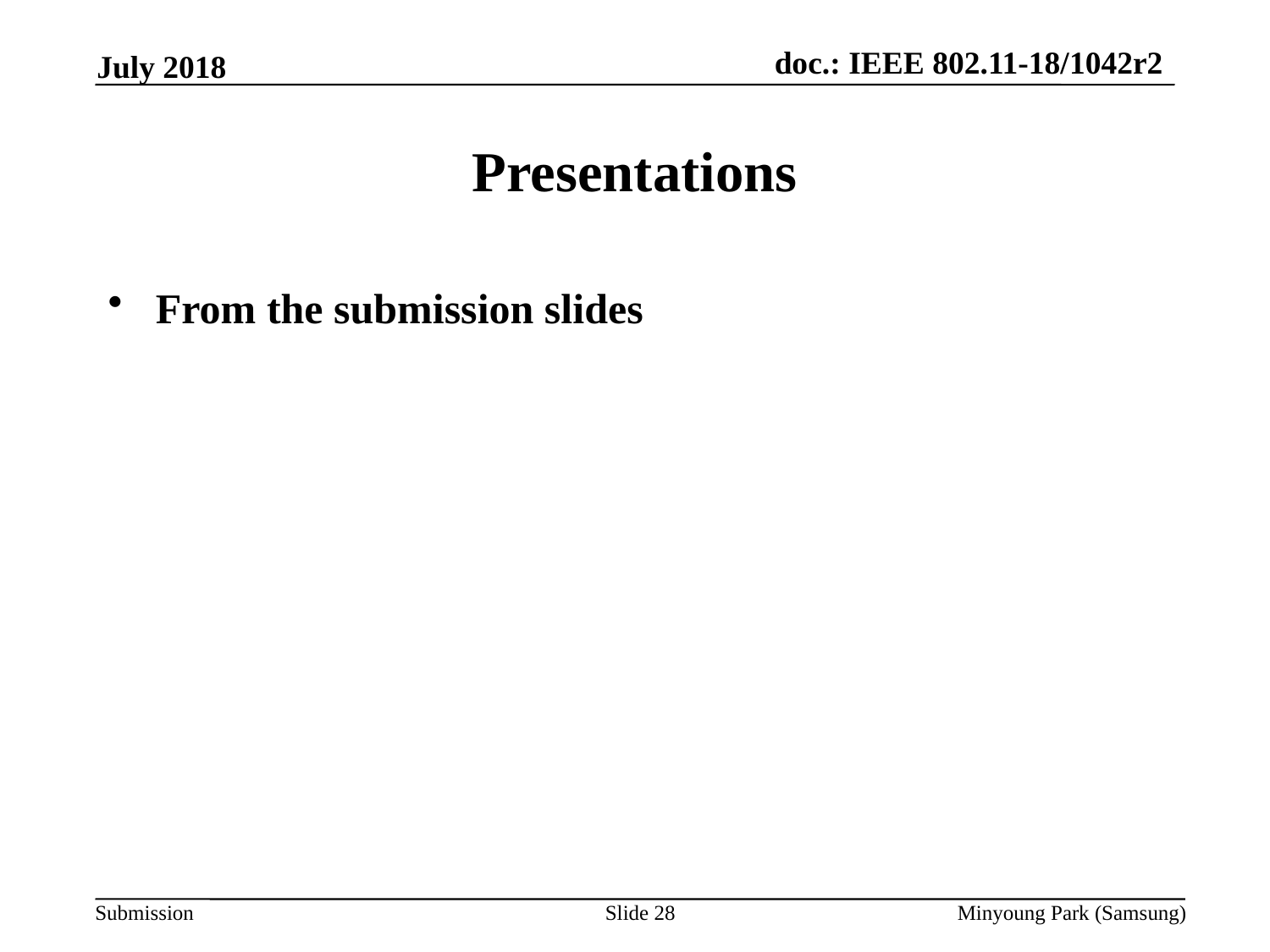

July 2018
# Presentations
From the submission slides
Slide 28
Minyoung Park (Samsung)